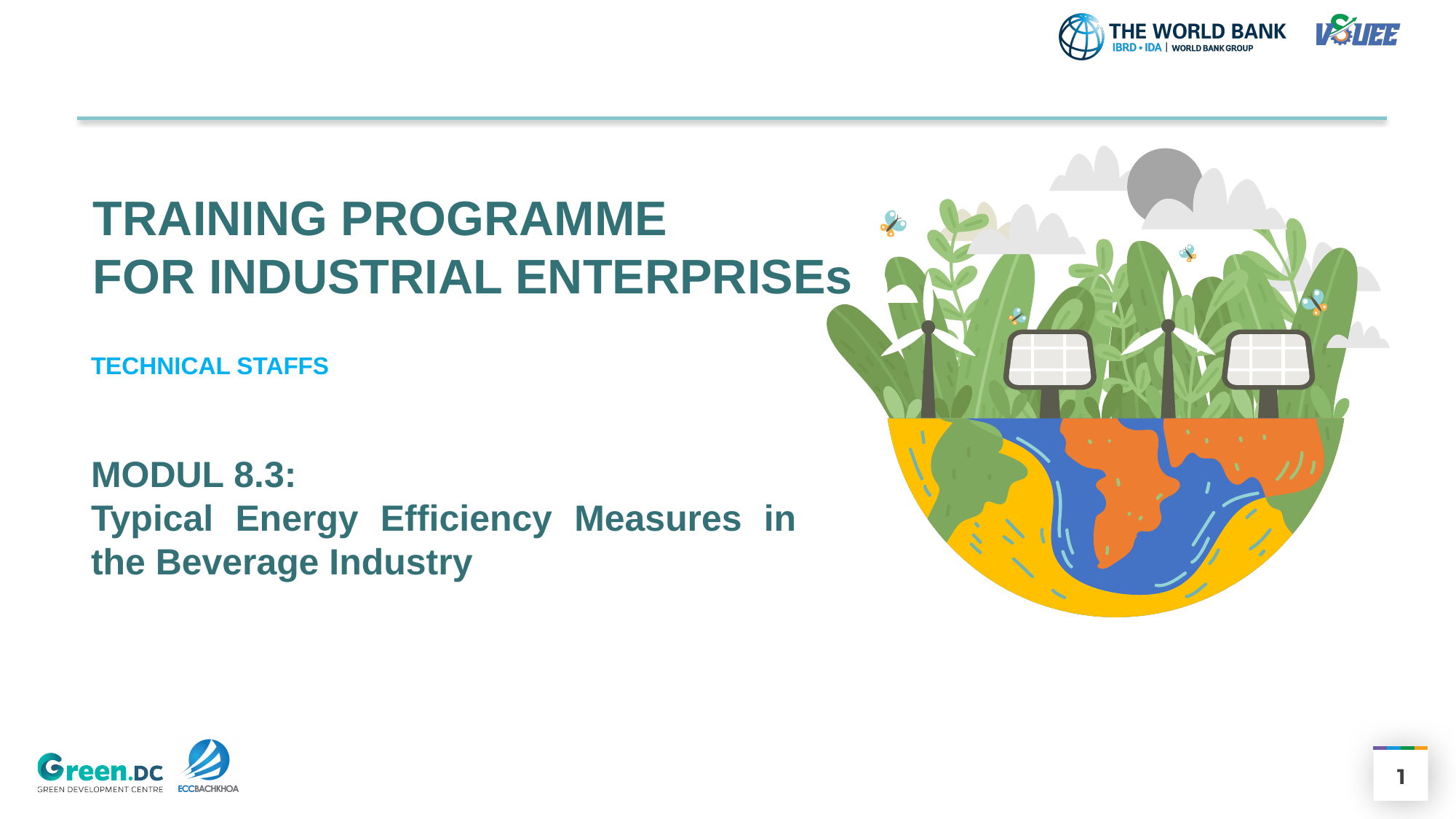

TRAINING PROGRAMME
FOR INDUSTRIAL ENTERPRISEs

TECHNICAL STAFFS
MODUL 8.3:
Typical Energy Efficiency Measures in the Beverage Industry